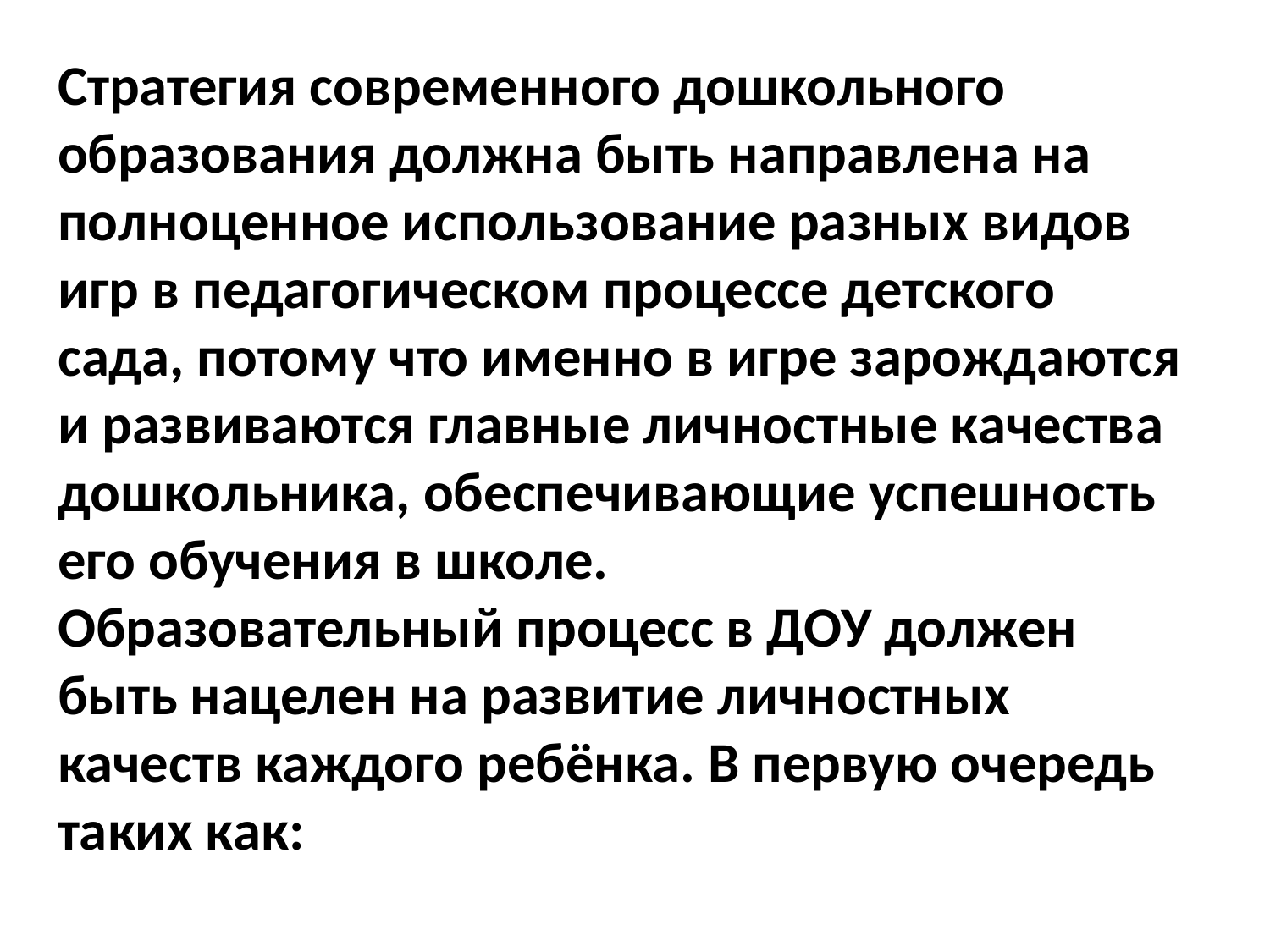

# Стратегия современного дошкольного образования должна быть направлена на полноценное использование разных видов игр в педагогическом процессе детского сада, потому что именно в игре зарождаются и развиваются главные личностные качества дошкольника, обеспечивающие успешность его обучения в школе. Образовательный процесс в ДОУ должен быть нацелен на развитие личностных качеств каждого ребёнка. В первую очередь таких как: